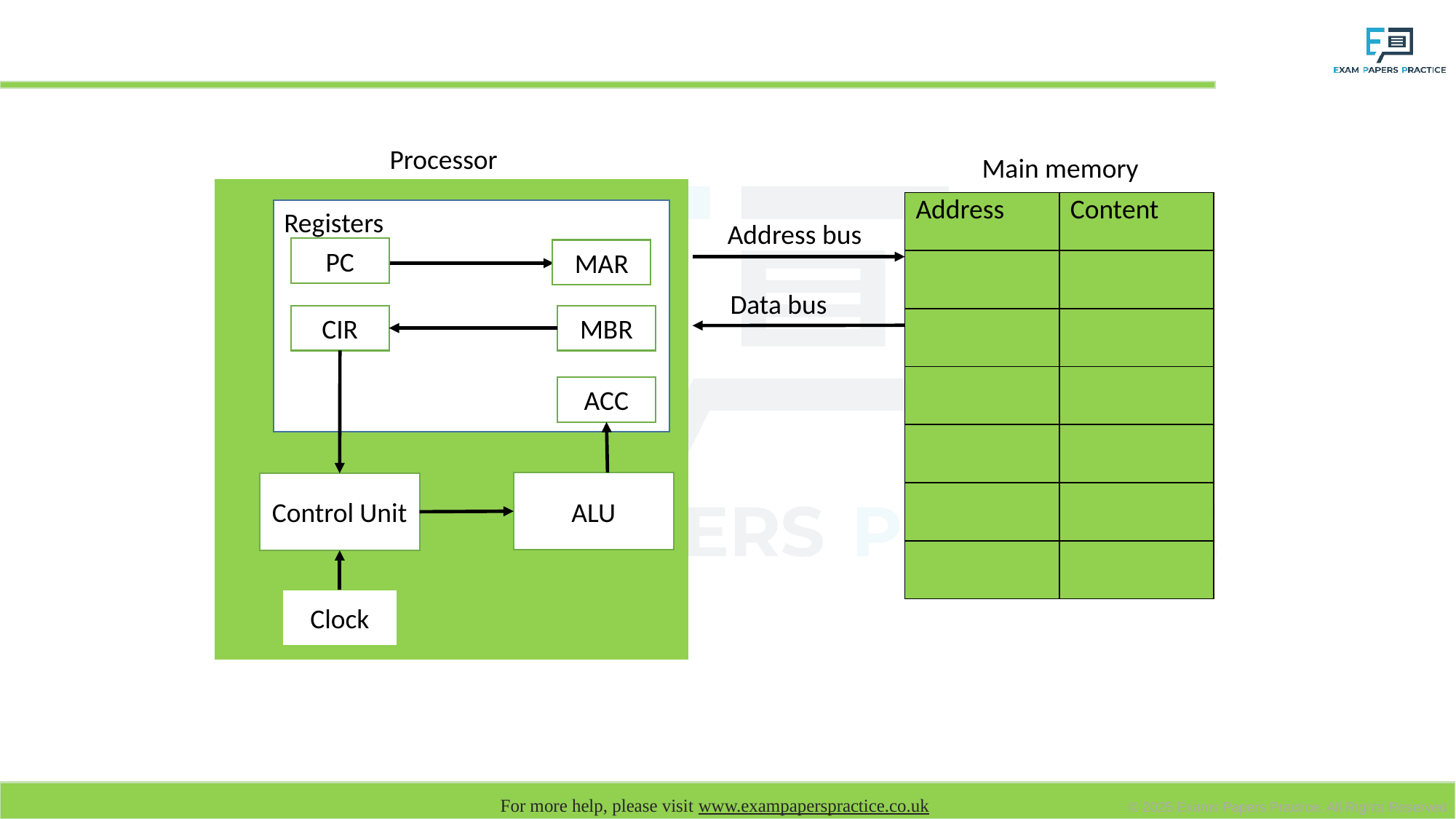

# Processor schematic
Processor
Main memory

| Address | Content |
| --- | --- |
|  |  |
|  |  |
|  |  |
|  |  |
|  |  |
|  |  |
Registers
Address bus
PC
MAR
Data bus
CIR
MBR
ACC
ALU
Control Unit
Clock